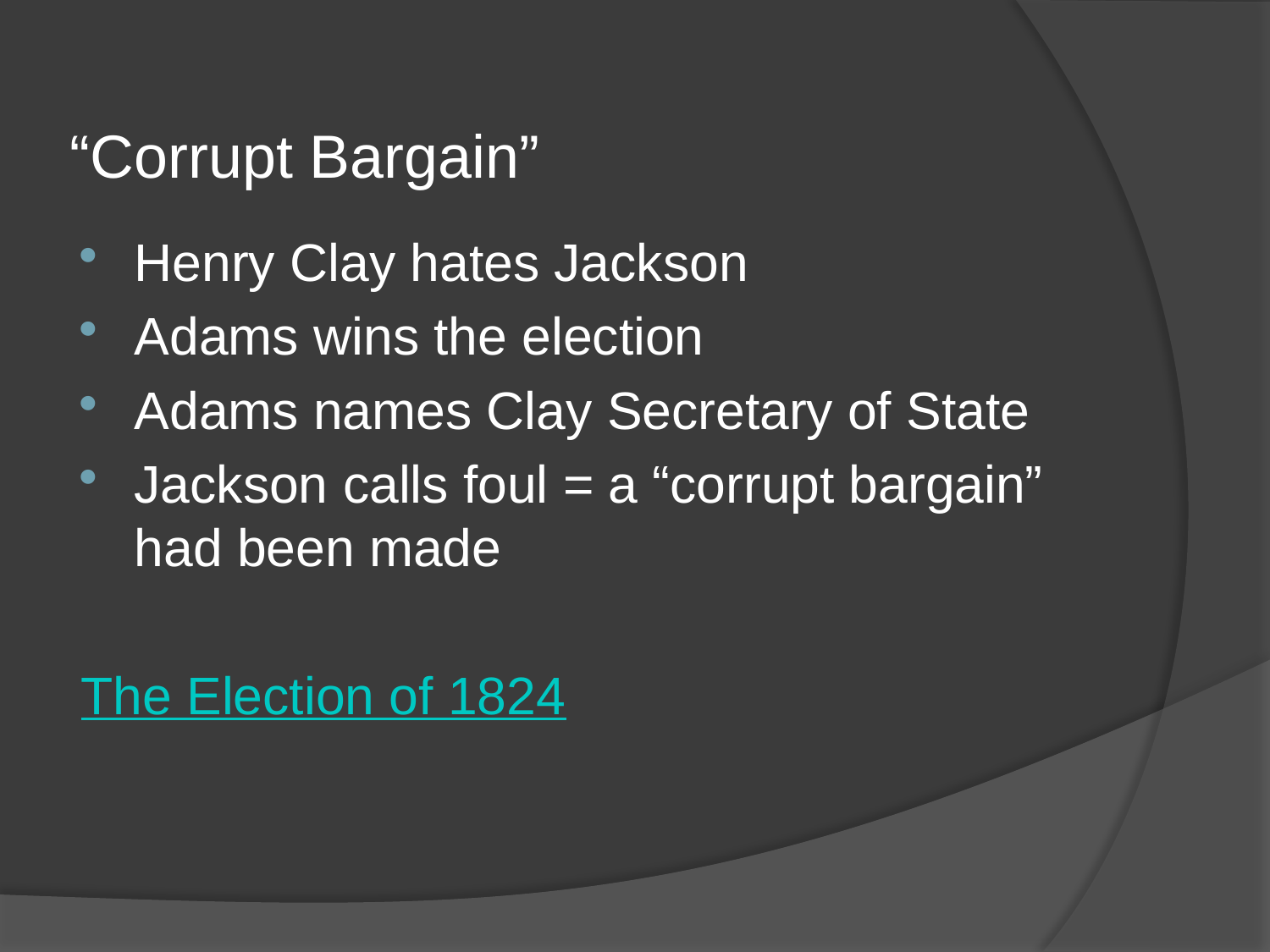

# “Corrupt Bargain”
Henry Clay hates Jackson
Adams wins the election
Adams names Clay Secretary of State
Jackson calls foul = a “corrupt bargain” had been made

The Election of 1824